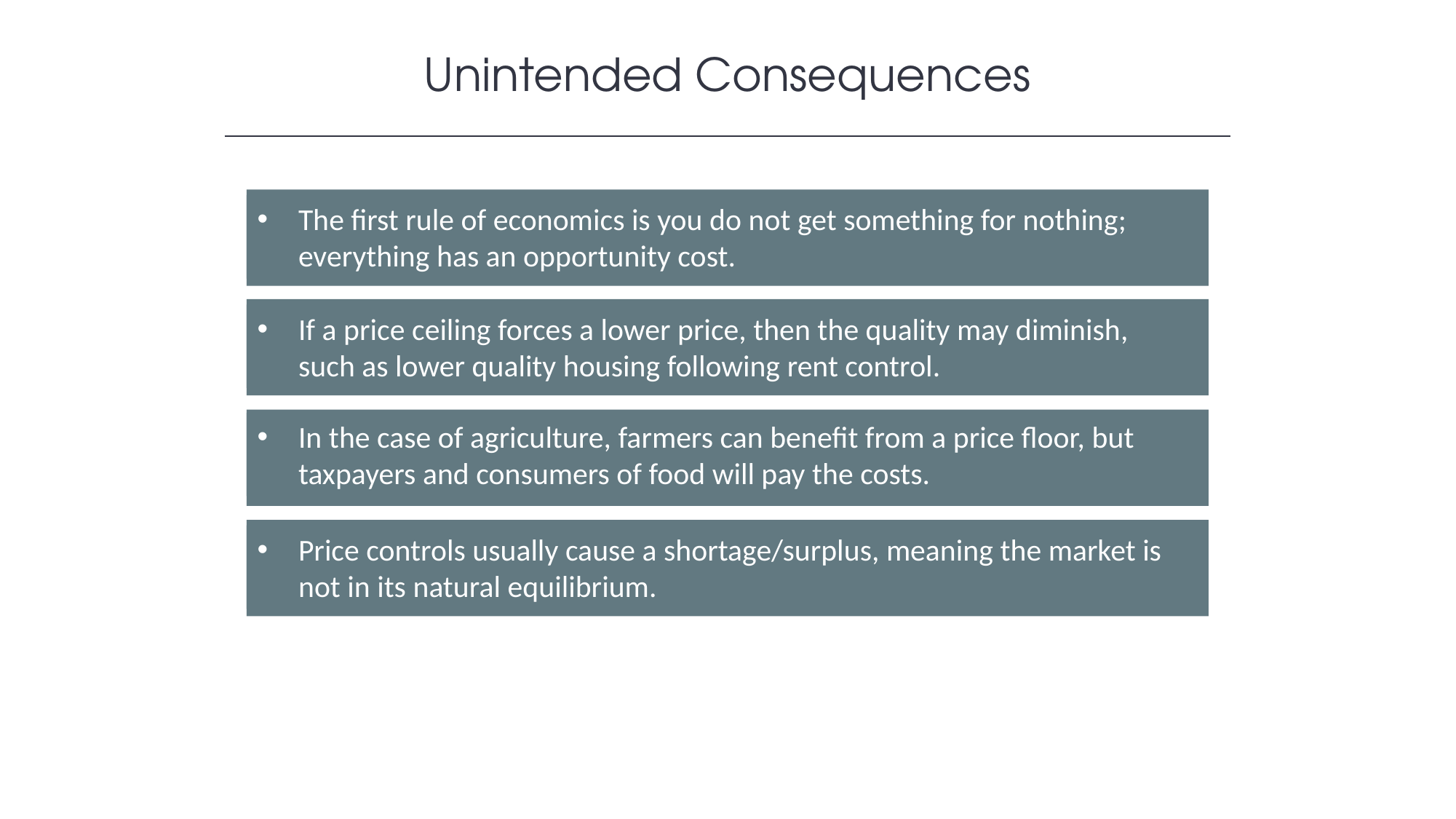

Unintended Consequences

The first rule of economics is you do not get something for nothing; everything has an opportunity cost.

If a price ceiling forces a lower price, then the quality may diminish, such as lower quality housing following rent control.

In the case of agriculture, farmers can benefit from a price floor, but taxpayers and consumers of food will pay the costs.

Price controls usually cause a shortage/surplus, meaning the market is not in its natural equilibrium.